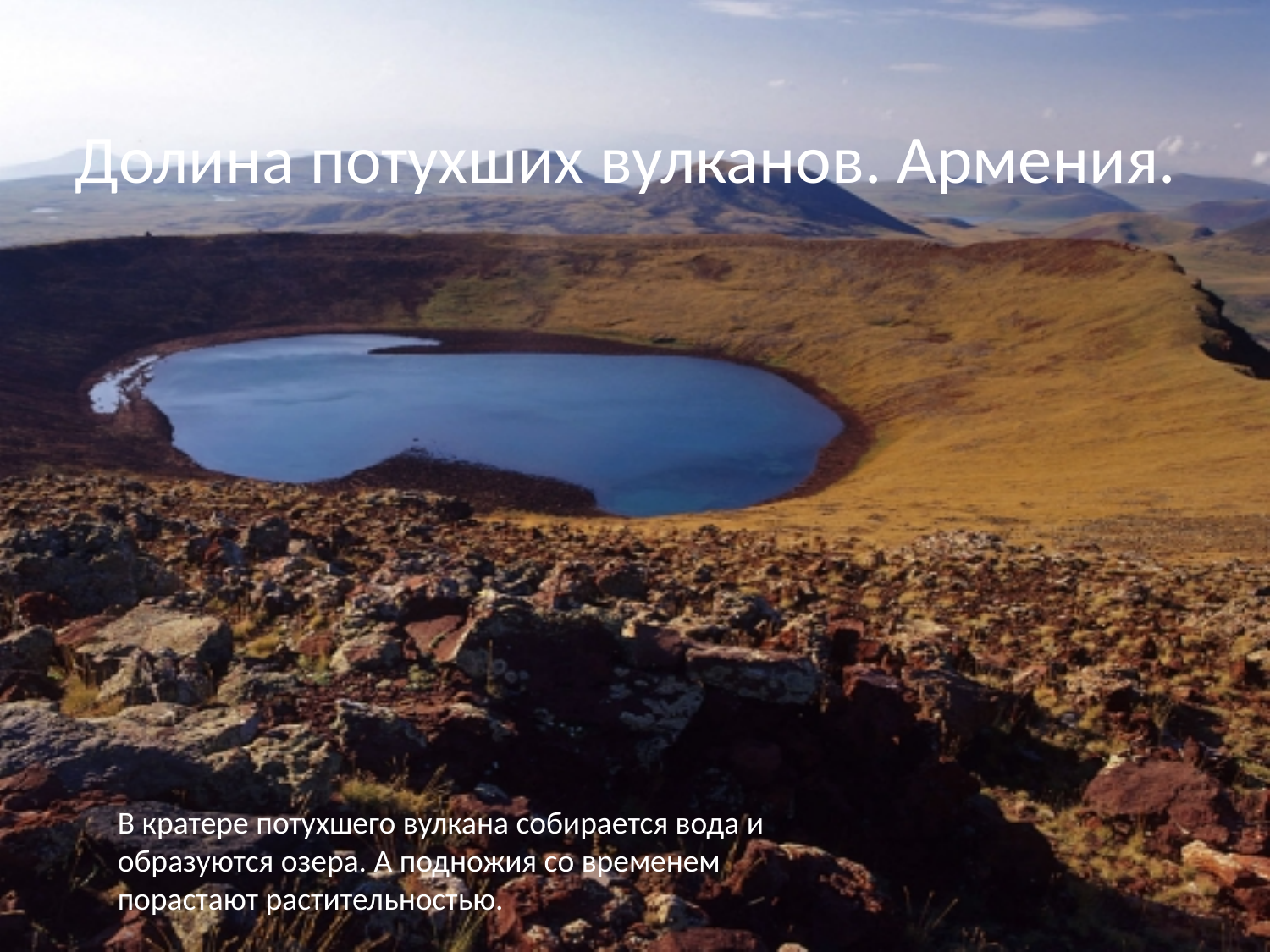

# Долина потухших вулканов. Армения.
В кратере потухшего вулкана собирается вода и образуются озера. А подножия со временем порастают растительностью.